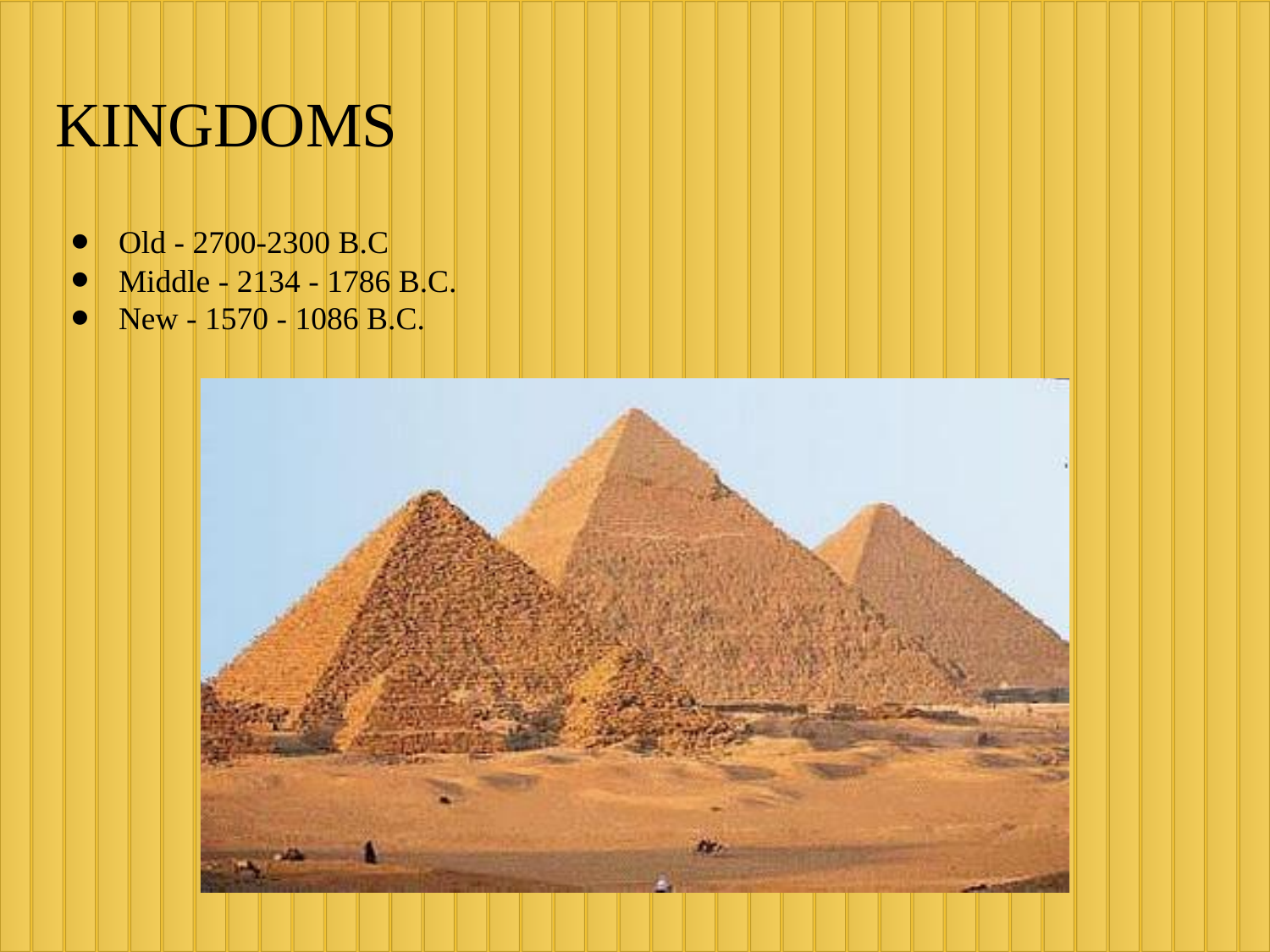

# Kingdoms
Old - 2700-2300 B.C
Middle - 2134 - 1786 B.C.
New - 1570 - 1086 B.C.